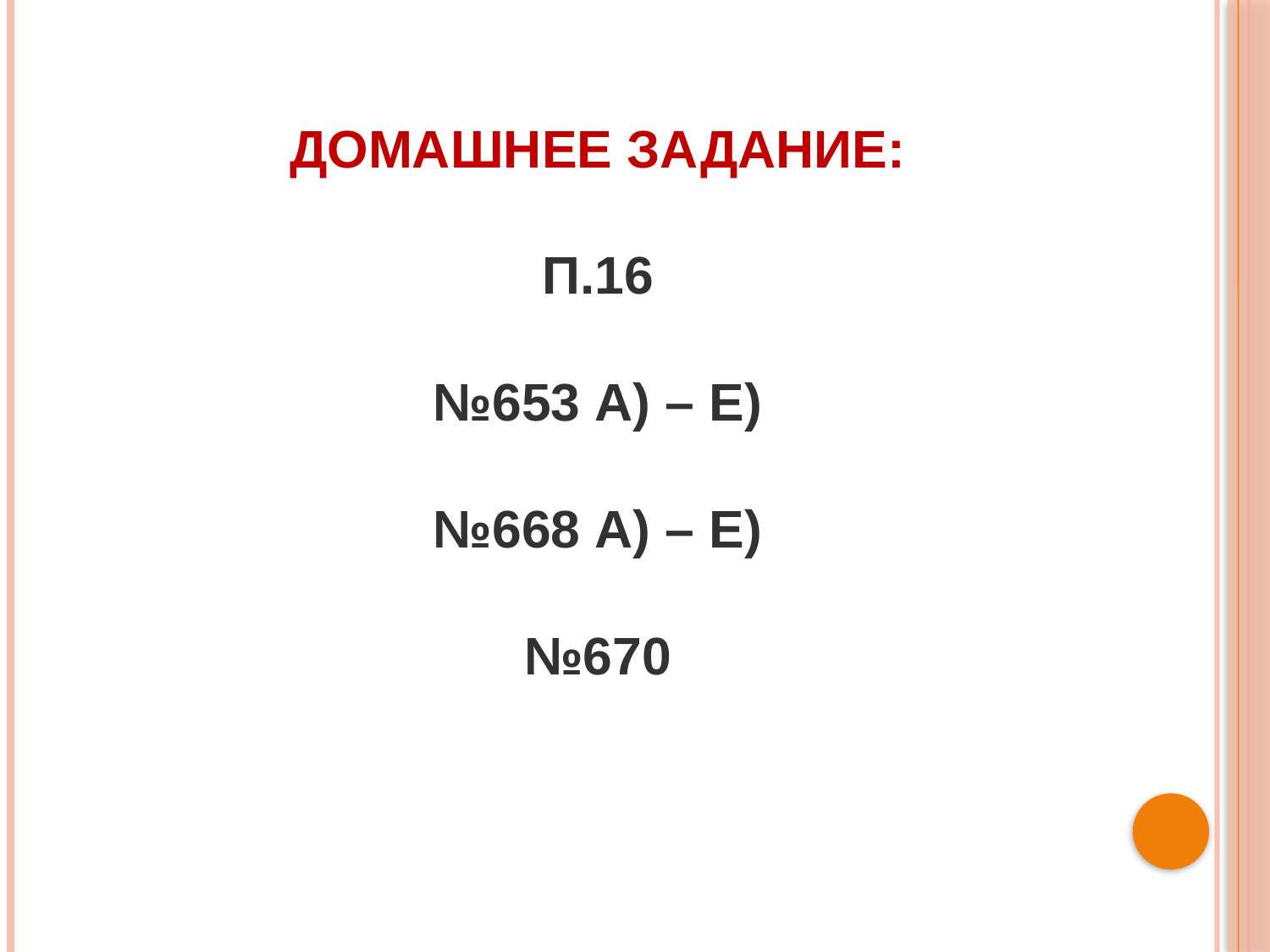

# Домашнее задание: п.16 №653 а) – е) №668 а) – е) №670